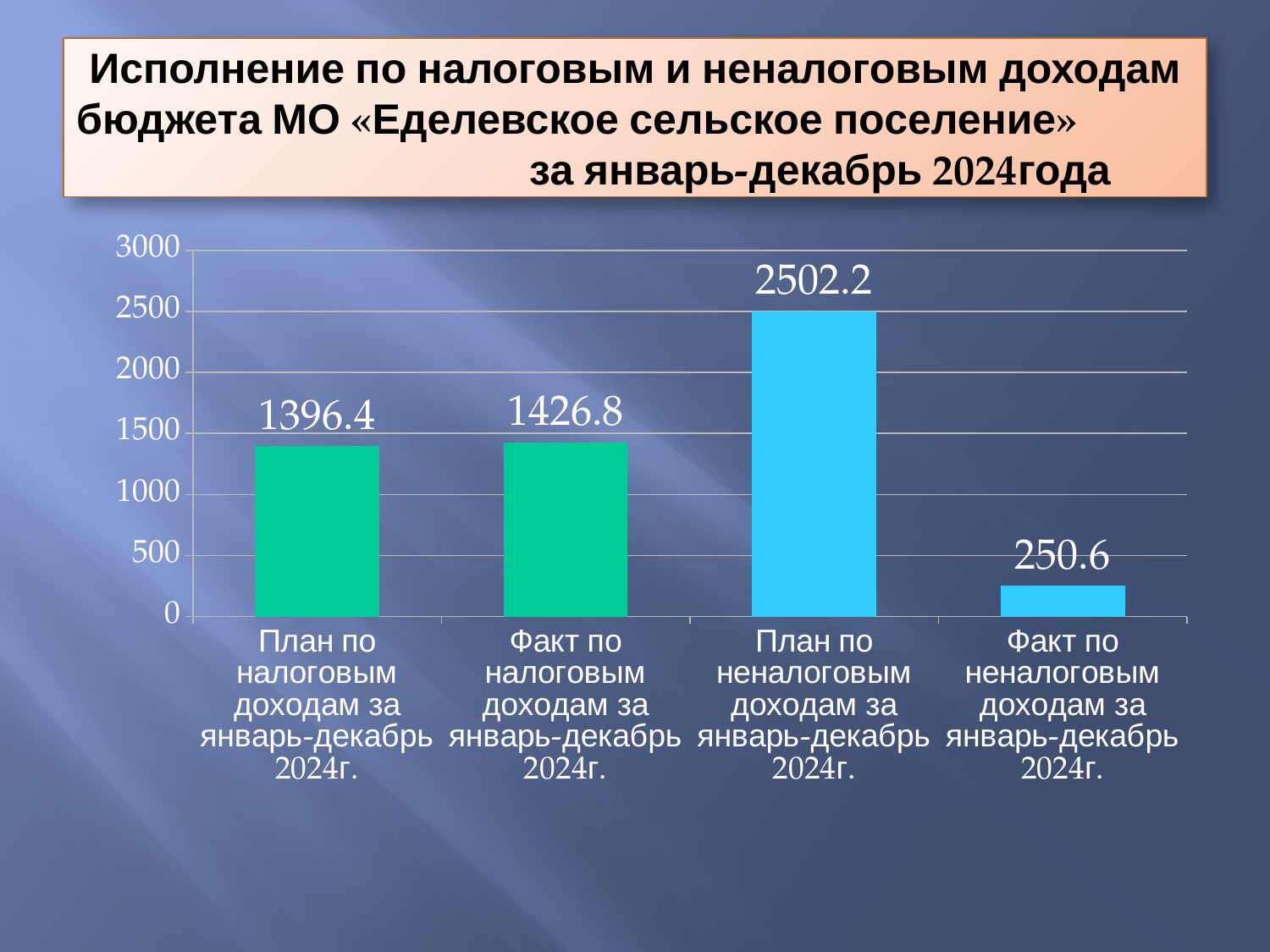

# Исполнение по налоговым и неналоговым доходам бюджета МО «Еделевское сельское поселение»                                               за январь-декабрь 2024года

### Chart

| Category | Столбец1 |
|---|---|
| План по налоговым доходам за январь-декабрь 2024г. | 1396.4 |
| Факт по налоговым доходам за январь-декабрь 2024г. | 1426.8 |
| План по неналоговым доходам за январь-декабрь 2024г. | 2502.2 |
| Факт по неналоговым доходам за январь-декабрь 2024г. | 250.6 |